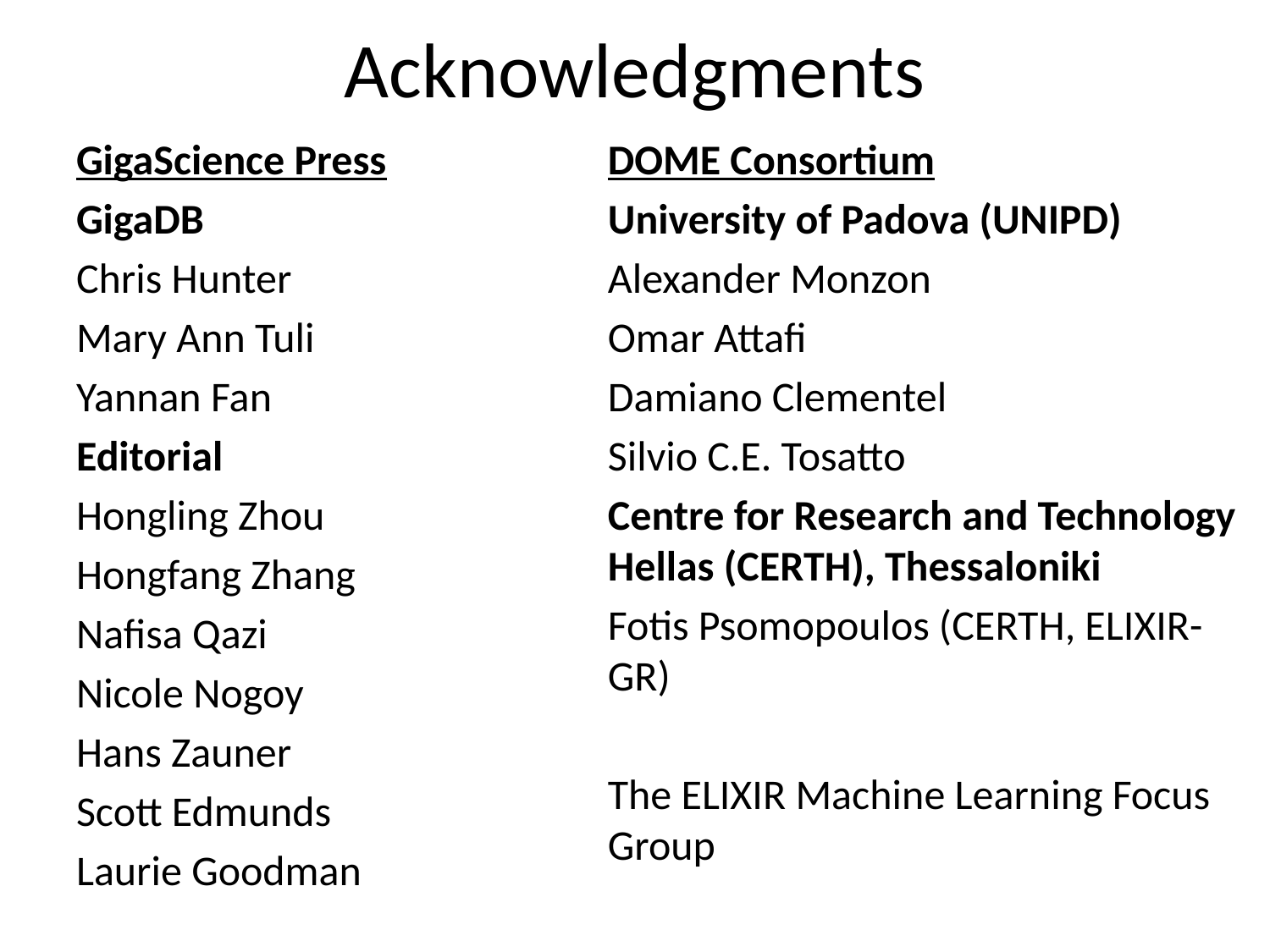

# Acknowledgments
GigaScience Press
GigaDB
Chris Hunter
Mary Ann Tuli
Yannan Fan
Editorial
Hongling Zhou
Hongfang Zhang
Nafisa Qazi
Nicole Nogoy
Hans Zauner
Scott Edmunds
Laurie Goodman
DOME Consortium
University of Padova (UNIPD)
Alexander Monzon
Omar Attafi
Damiano Clementel
Silvio C.E. Tosatto
Centre for Research and Technology Hellas (CERTH), Thessaloniki
Fotis Psomopoulos (CERTH, ELIXIR-GR)

The ELIXIR Machine Learning Focus Group